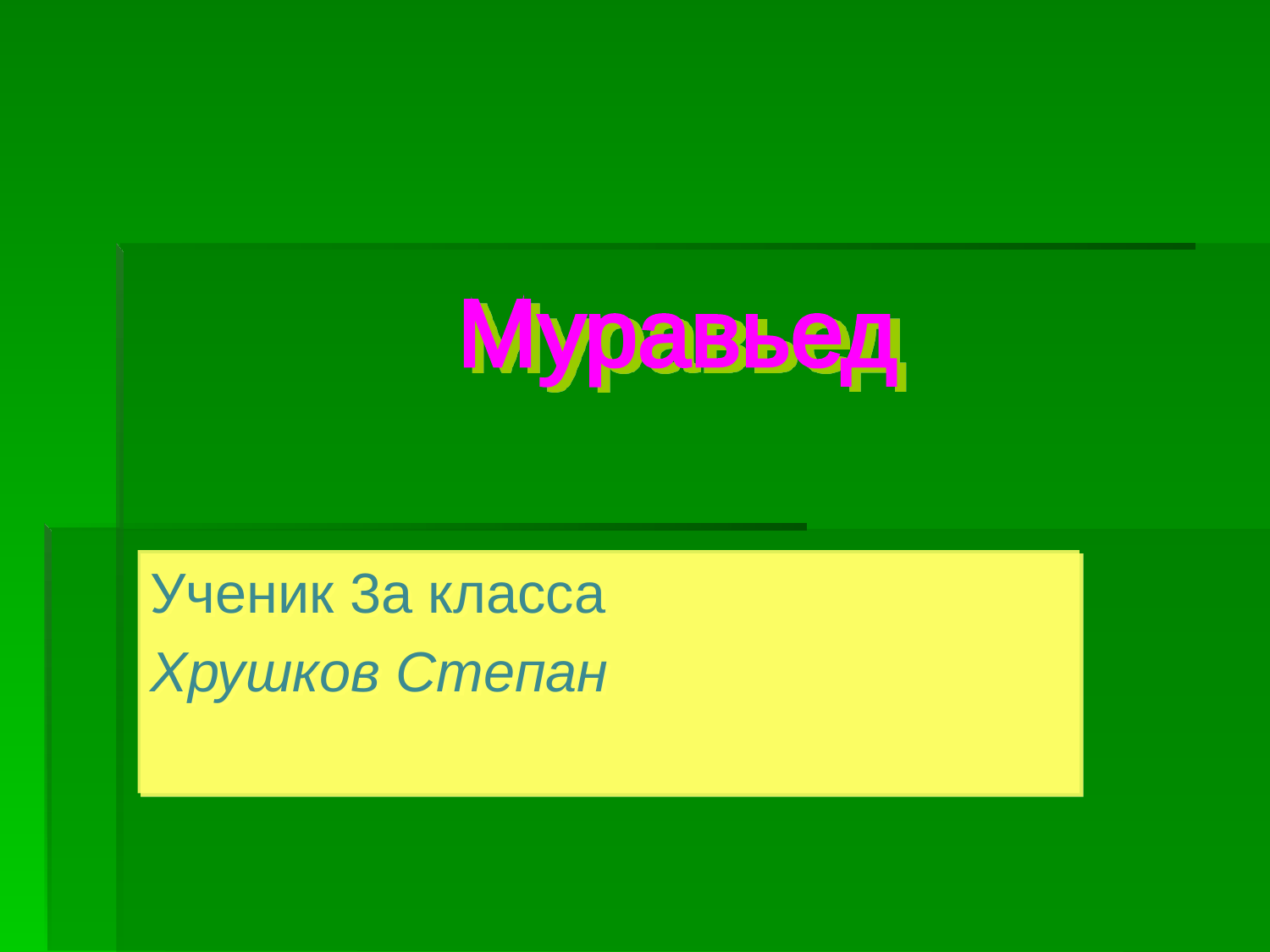

# Муравьед
Ученик 3а класса
Хрушков Степан